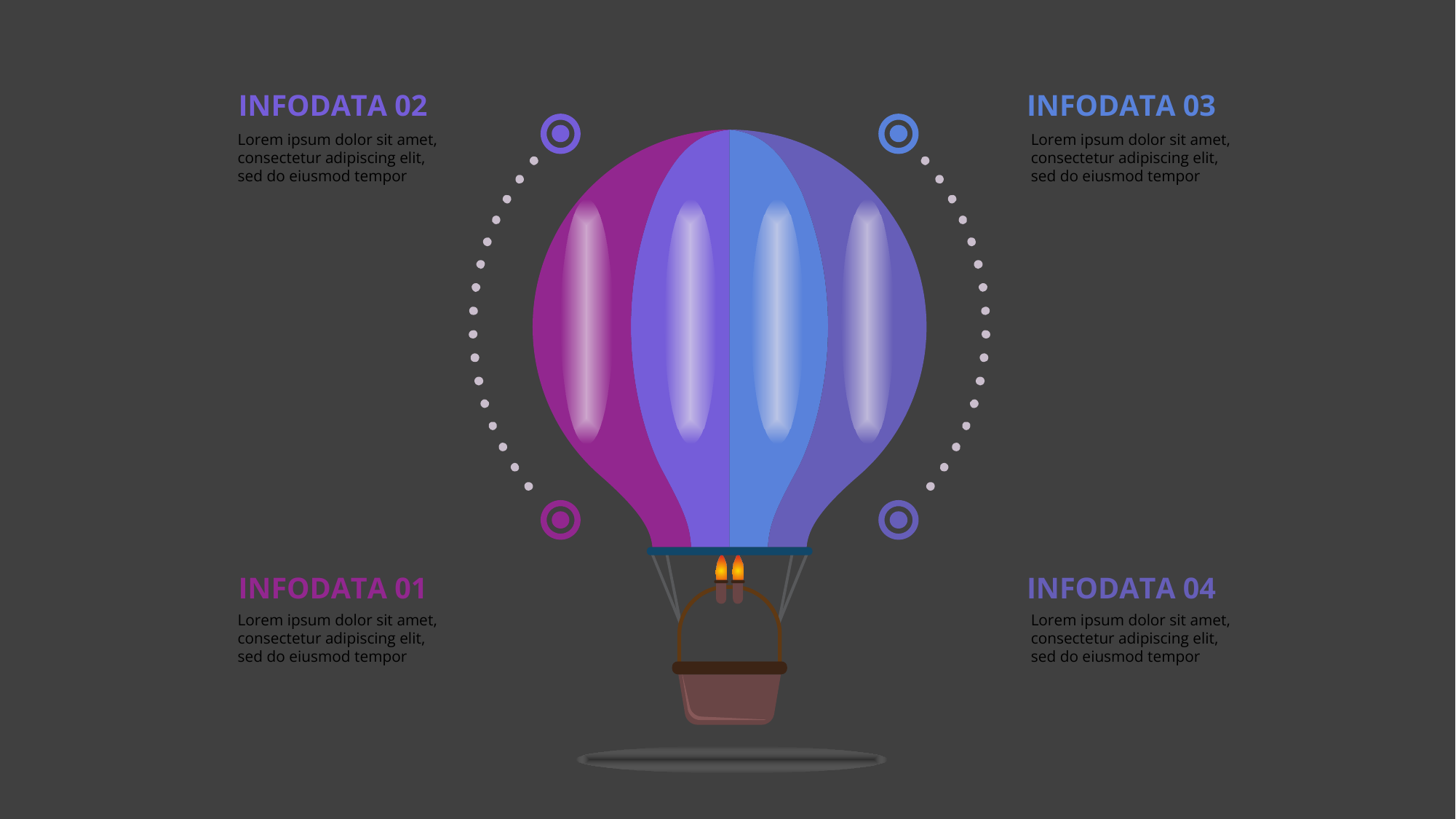

INFODATA 02
INFODATA 03

Lorem ipsum dolor sit amet, consectetur adipiscing elit, sed do eiusmod tempor
Lorem ipsum dolor sit amet, consectetur adipiscing elit, sed do eiusmod tempor

INFODATA 01
INFODATA 04
Lorem ipsum dolor sit amet, consectetur adipiscing elit, sed do eiusmod tempor
Lorem ipsum dolor sit amet, consectetur adipiscing elit, sed do eiusmod tempor